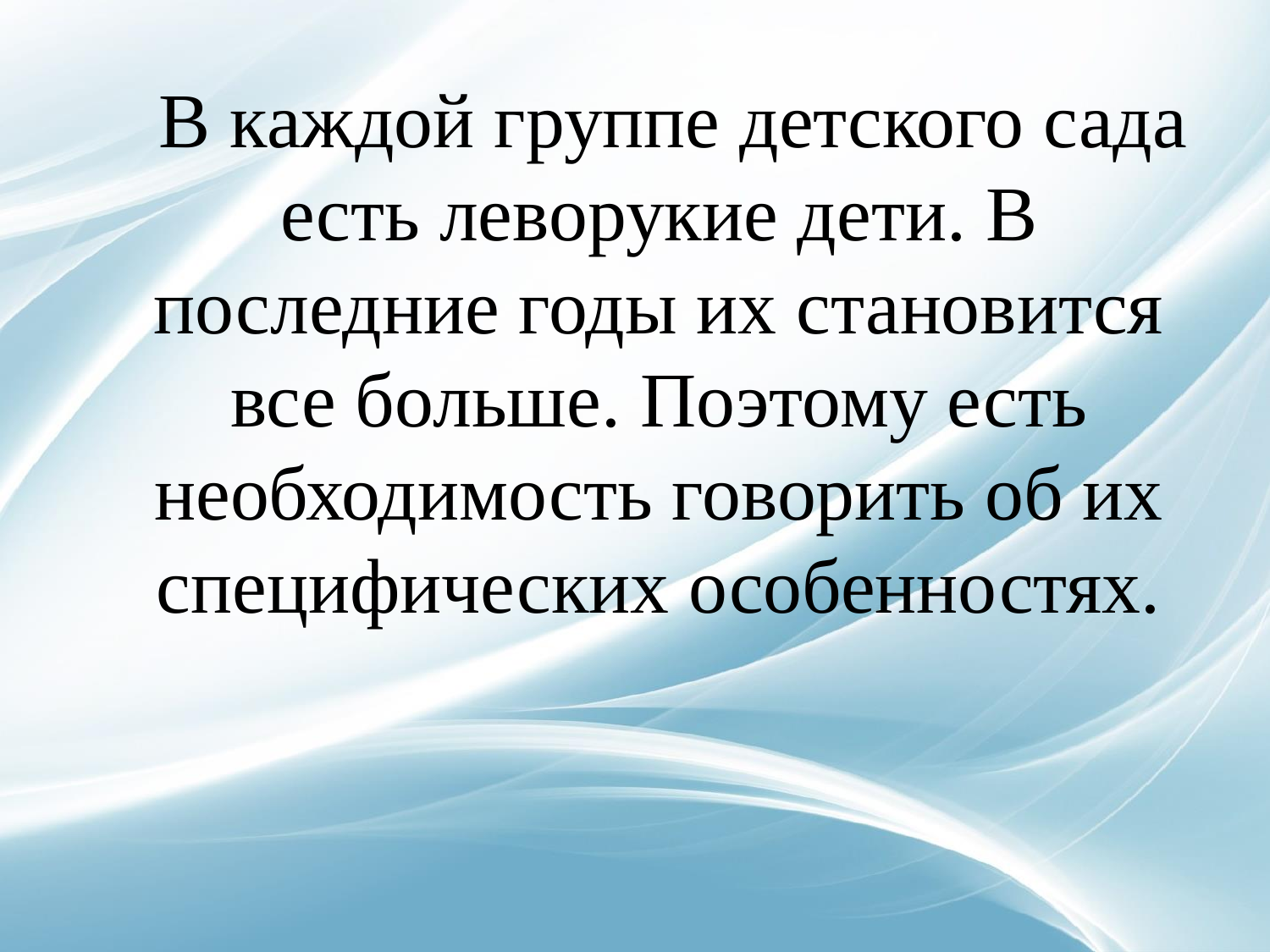

В каждой группе детского сада есть леворукие дети. В последние годы их становится все больше. Поэтому есть необходимость говорить об их специфических особенностях.